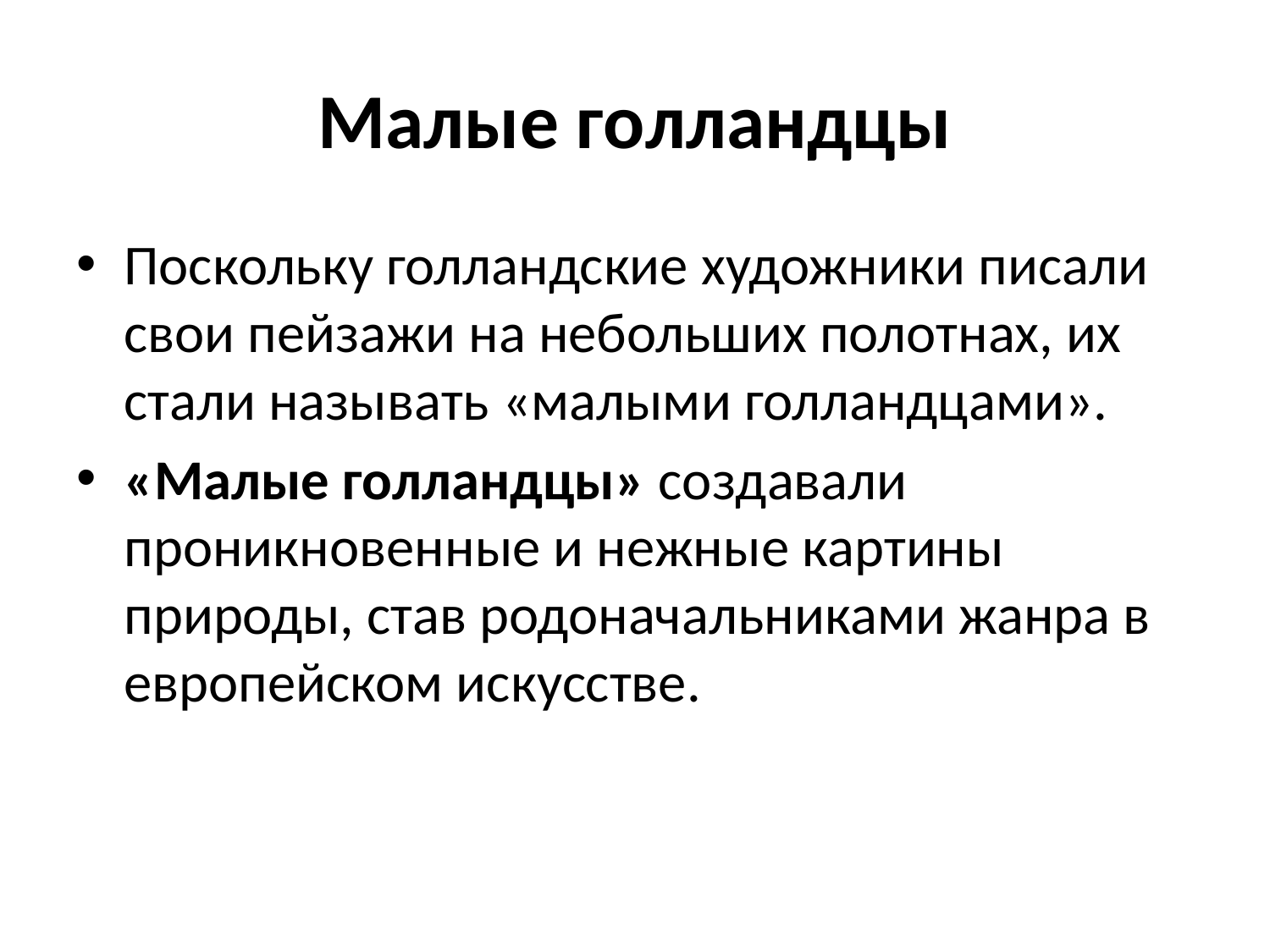

# Малые голландцы
Поскольку голландские художники писали свои пейзажи на небольших полотнах, их стали называть «малыми голландцами».
«Малые голландцы» создавали проникновенные и нежные картины природы, став родоначальниками жанра в европейском искусстве.